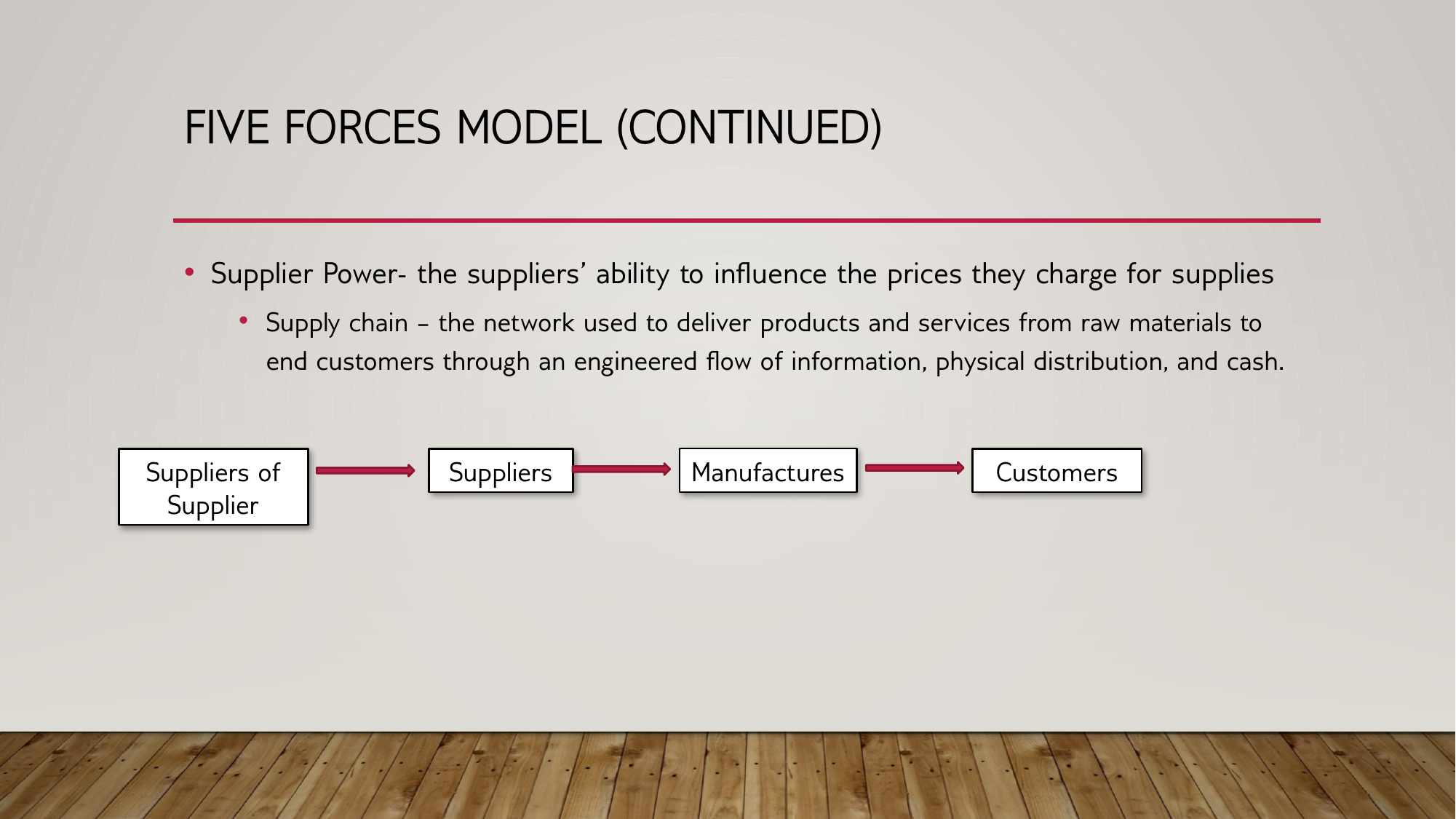

# Five forces model (Continued)
Supplier Power- the suppliers’ ability to influence the prices they charge for supplies
Supply chain – the network used to deliver products and services from raw materials to end customers through an engineered flow of information, physical distribution, and cash.

Manufactures
Suppliers of Supplier
Suppliers
Customers